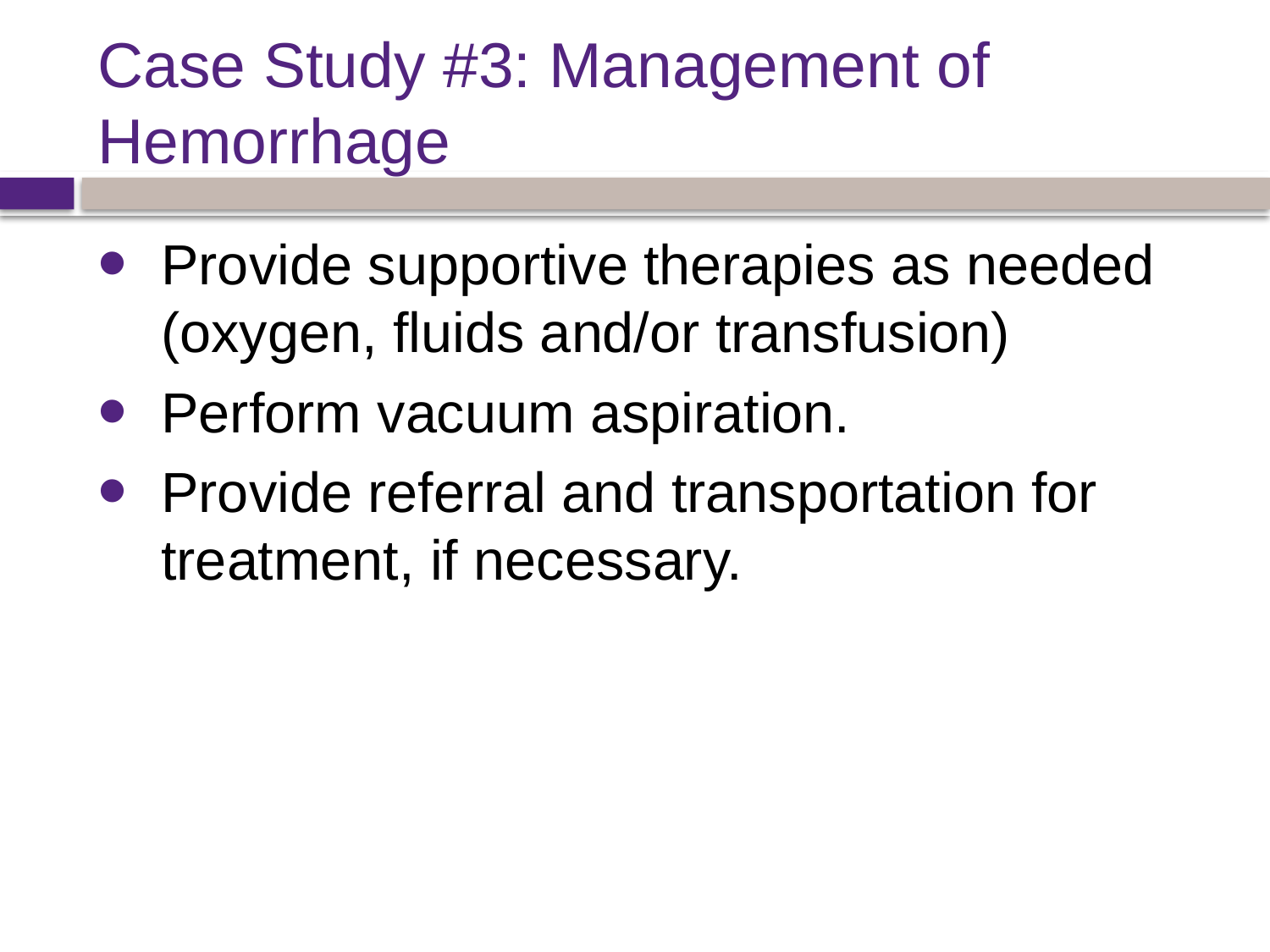

# Case Study #3: Management of Hemorrhage
Provide supportive therapies as needed (oxygen, fluids and/or transfusion)
Perform vacuum aspiration.
Provide referral and transportation for treatment, if necessary.